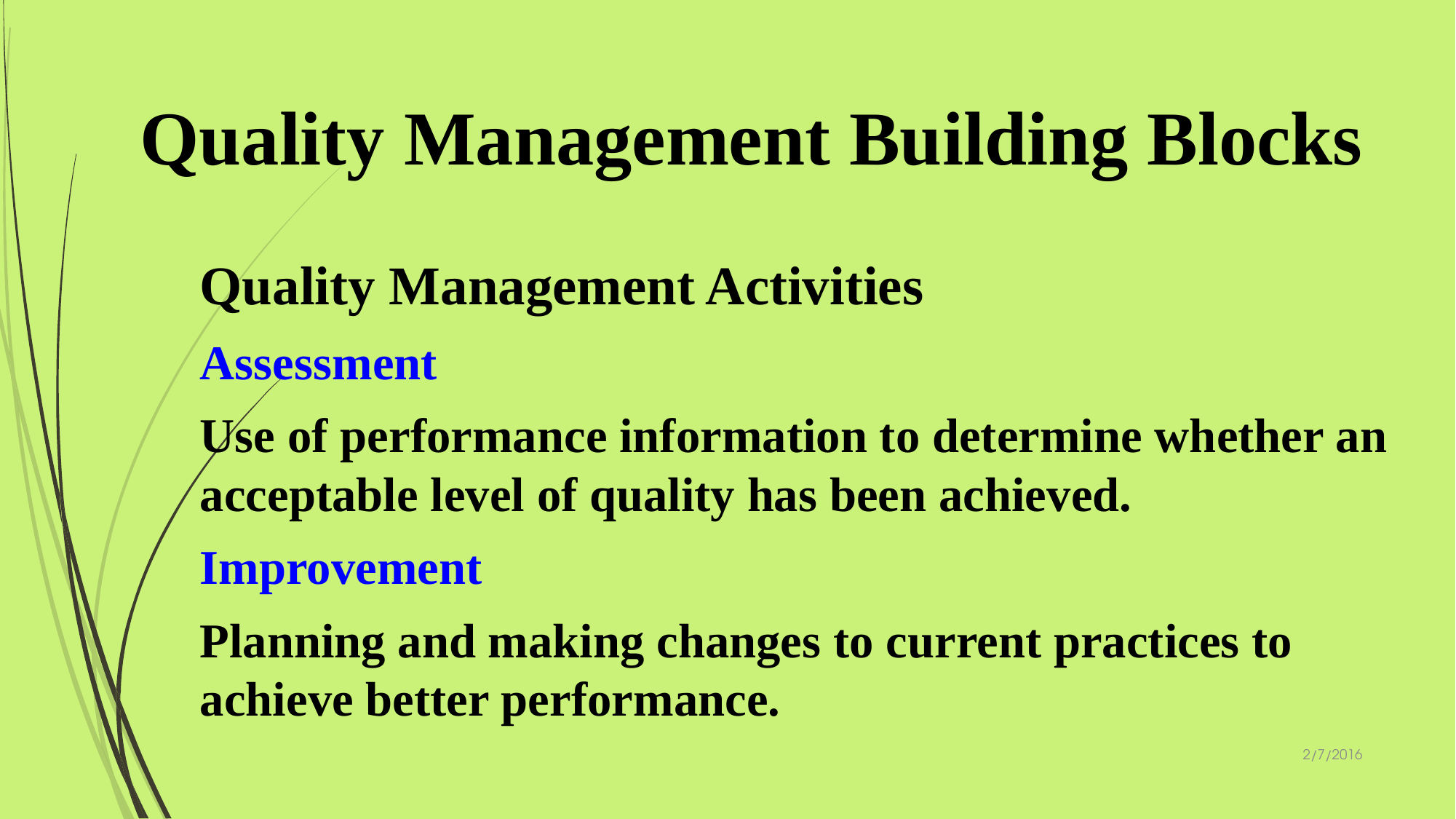

# Quality Management Building Blocks
Quality Management Activities
Assessment
Use of performance information to determine whether an acceptable level of quality has been achieved.
Improvement
Planning and making changes to current practices to achieve better performance.

2/7/2016
Mohammed Alnaif Ph.D.